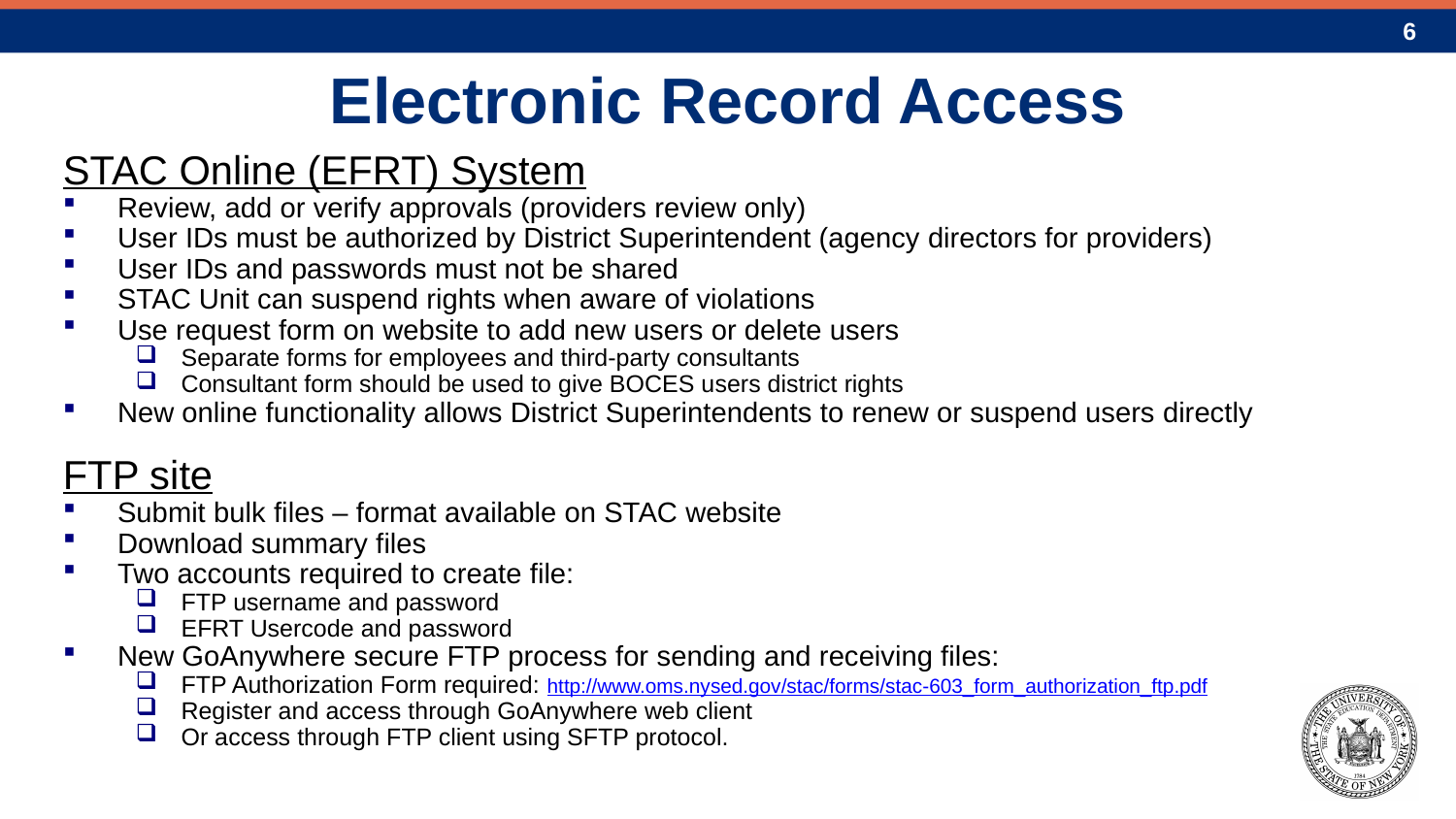

# Electronic Record Access
STAC Online (EFRT) System
Review, add or verify approvals (providers review only)
User IDs must be authorized by District Superintendent (agency directors for providers)
User IDs and passwords must not be shared
STAC Unit can suspend rights when aware of violations
Use request form on website to add new users or delete users
Separate forms for employees and third-party consultants
Consultant form should be used to give BOCES users district rights
New online functionality allows District Superintendents to renew or suspend users directly

FTP site
Submit bulk files – format available on STAC website
Download summary files
Two accounts required to create file:
FTP username and password
EFRT Usercode and password
New GoAnywhere secure FTP process for sending and receiving files:
FTP Authorization Form required: http://www.oms.nysed.gov/stac/forms/stac-603_form_authorization_ftp.pdf
Register and access through GoAnywhere web client
Or access through FTP client using SFTP protocol.